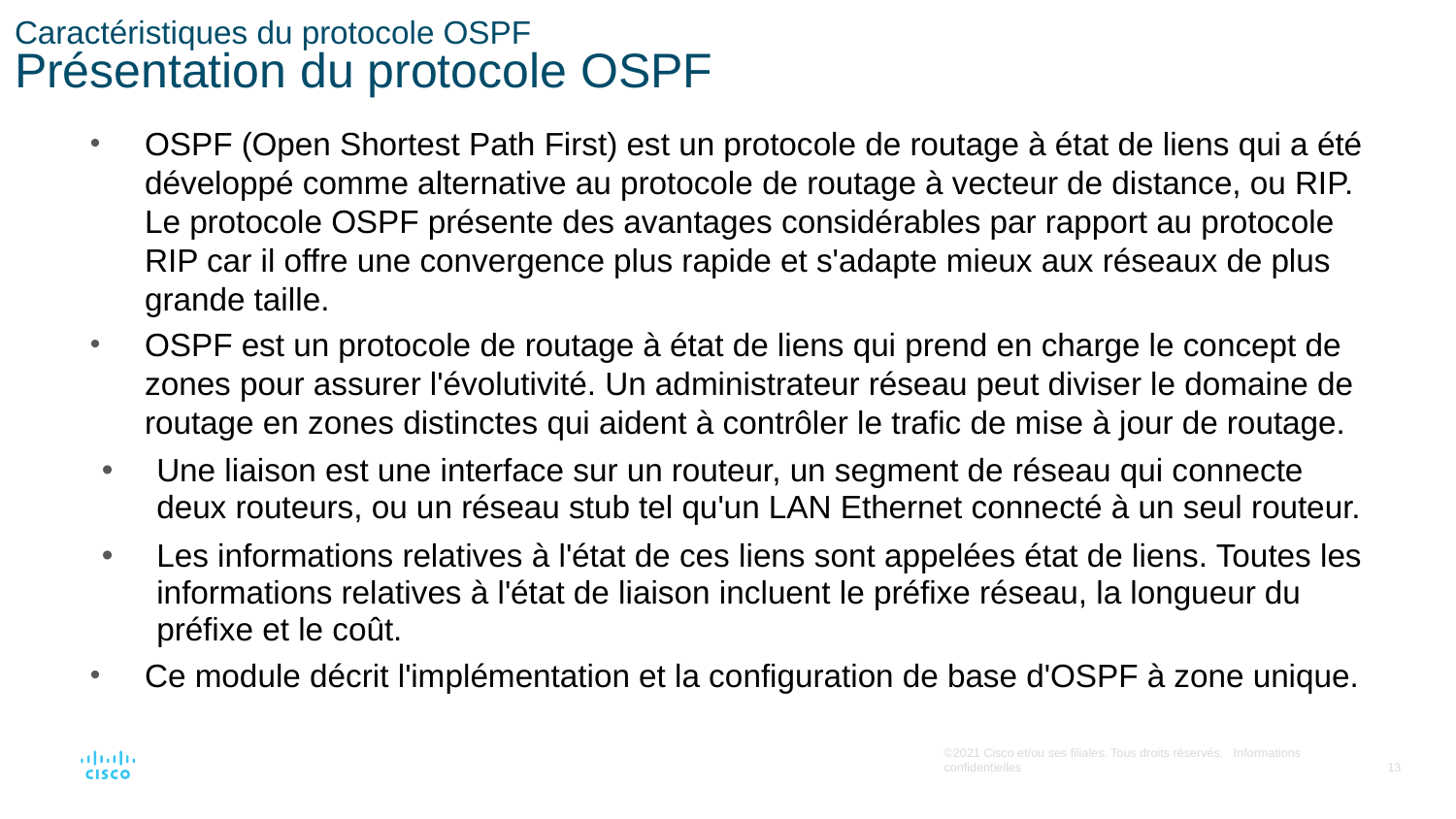

# Caractéristiques du protocole OSPF Présentation du protocole OSPF
OSPF (Open Shortest Path First) est un protocole de routage à état de liens qui a été développé comme alternative au protocole de routage à vecteur de distance, ou RIP. Le protocole OSPF présente des avantages considérables par rapport au protocole RIP car il offre une convergence plus rapide et s'adapte mieux aux réseaux de plus grande taille.
OSPF est un protocole de routage à état de liens qui prend en charge le concept de zones pour assurer l'évolutivité. Un administrateur réseau peut diviser le domaine de routage en zones distinctes qui aident à contrôler le trafic de mise à jour de routage.
Une liaison est une interface sur un routeur, un segment de réseau qui connecte deux routeurs, ou un réseau stub tel qu'un LAN Ethernet connecté à un seul routeur.
Les informations relatives à l'état de ces liens sont appelées état de liens. Toutes les informations relatives à l'état de liaison incluent le préfixe réseau, la longueur du préfixe et le coût.
Ce module décrit l'implémentation et la configuration de base d'OSPF à zone unique.